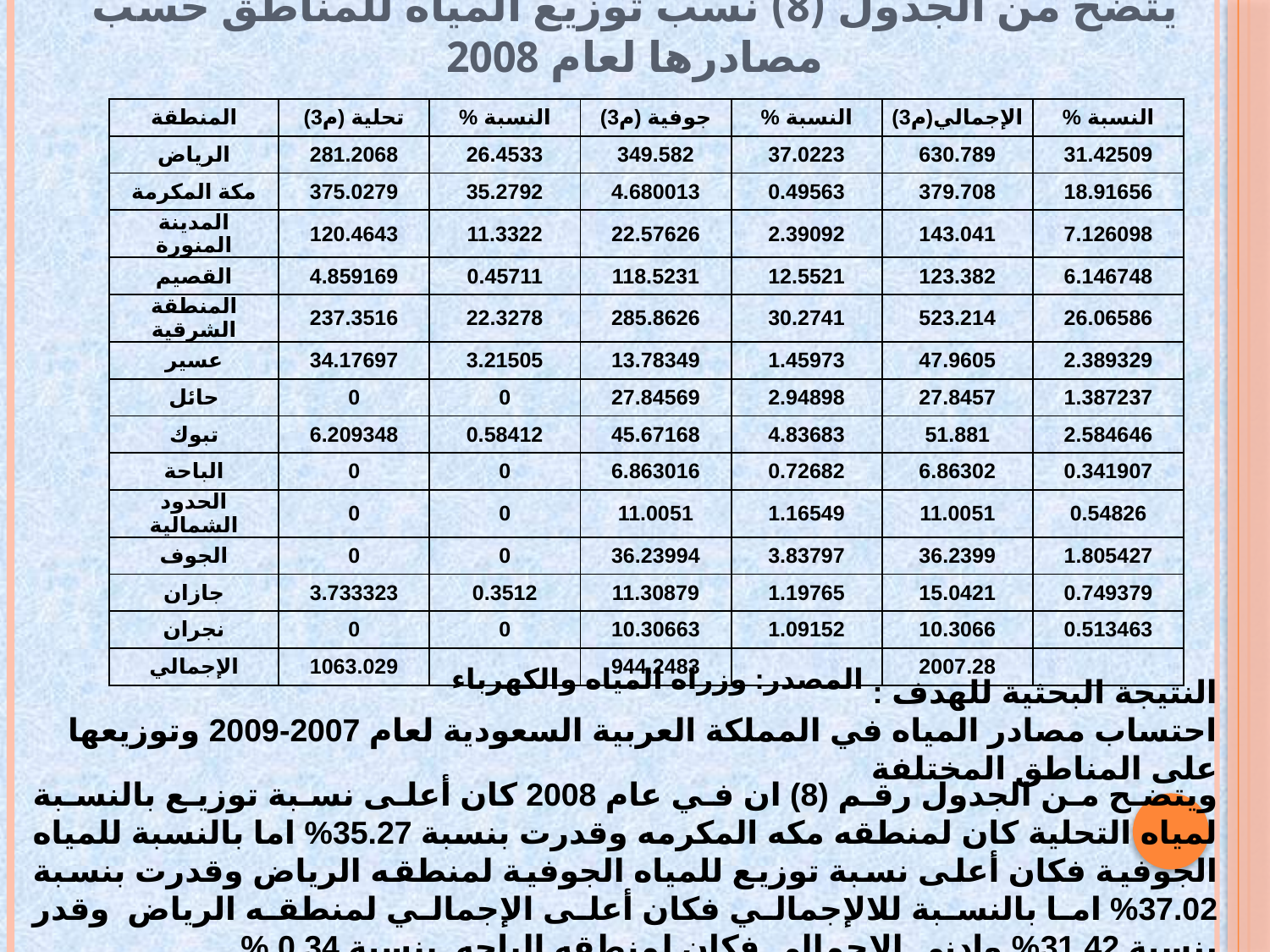

# يتضح من الجدول (8) نسب توزيع المياه للمناطق حسب مصادرها لعام 2008
| المنطقة | تحلية (م3) | النسبة % | جوفية (م3) | النسبة % | الإجمالي(م3) | النسبة % |
| --- | --- | --- | --- | --- | --- | --- |
| الرياض | 281.2068 | 26.4533 | 349.582 | 37.0223 | 630.789 | 31.42509 |
| مكة المكرمة | 375.0279 | 35.2792 | 4.680013 | 0.49563 | 379.708 | 18.91656 |
| المدينة المنورة | 120.4643 | 11.3322 | 22.57626 | 2.39092 | 143.041 | 7.126098 |
| القصيم | 4.859169 | 0.45711 | 118.5231 | 12.5521 | 123.382 | 6.146748 |
| المنطقة الشرقية | 237.3516 | 22.3278 | 285.8626 | 30.2741 | 523.214 | 26.06586 |
| عسير | 34.17697 | 3.21505 | 13.78349 | 1.45973 | 47.9605 | 2.389329 |
| حائل | 0 | 0 | 27.84569 | 2.94898 | 27.8457 | 1.387237 |
| تبوك | 6.209348 | 0.58412 | 45.67168 | 4.83683 | 51.881 | 2.584646 |
| الباحة | 0 | 0 | 6.863016 | 0.72682 | 6.86302 | 0.341907 |
| الحدود الشمالية | 0 | 0 | 11.0051 | 1.16549 | 11.0051 | 0.54826 |
| الجوف | 0 | 0 | 36.23994 | 3.83797 | 36.2399 | 1.805427 |
| جازان | 3.733323 | 0.3512 | 11.30879 | 1.19765 | 15.0421 | 0.749379 |
| نجران | 0 | 0 | 10.30663 | 1.09152 | 10.3066 | 0.513463 |
| الإجمالي | 1063.029 |  | 944.2483 |  | 2007.28 |  |
المصدر: وزراه المياه والكهرباء
النتيجة البحثية للهدف :
احتساب مصادر المياه في المملكة العربية السعودية لعام 2007-2009 وتوزيعها على المناطق المختلفة
ويتضح من الجدول رقم (8) ان في عام 2008 كان أعلى نسبة توزيع بالنسبة لمياه التحلية كان لمنطقه مكه المكرمه وقدرت بنسبة 35.27% اما بالنسبة للمياه الجوفية فكان أعلى نسبة توزيع للمياه الجوفية لمنطقه الرياض وقدرت بنسبة 37.02% اما بالنسبة للالإجمالي فكان أعلى الإجمالي لمنطقه الرياض  وقدر بنسبة 31.42% وادنى الإجمالي فكان لمنطقه الباحه  بنسبة 0.34 %